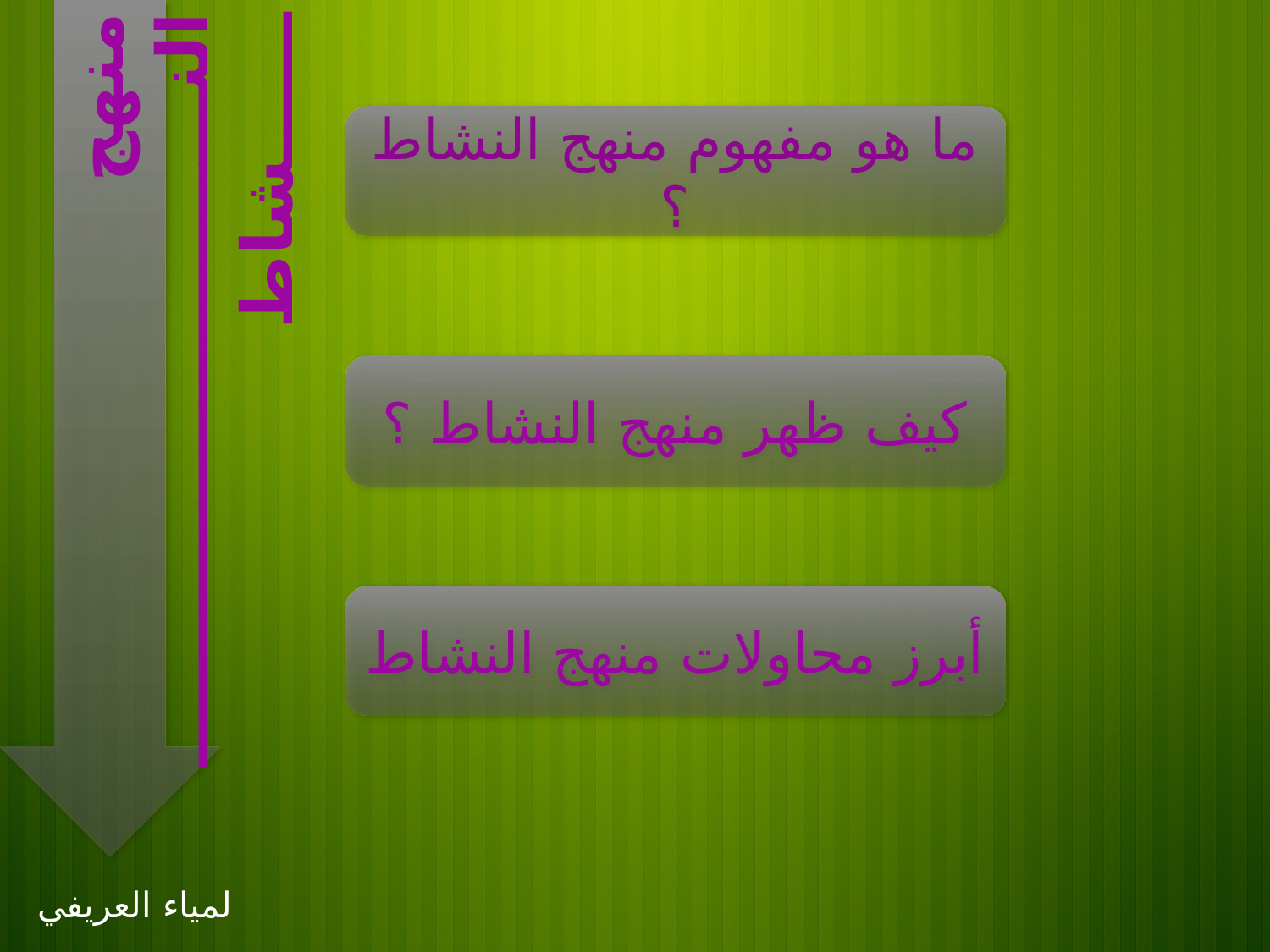

ما هو مفهوم منهج النشاط ؟
منهج النــــــــــــــــــــــــــــــــــشاط

كيف ظهر منهج النشاط ؟
أبرز محاولات منهج النشاط
لمياء العريفي